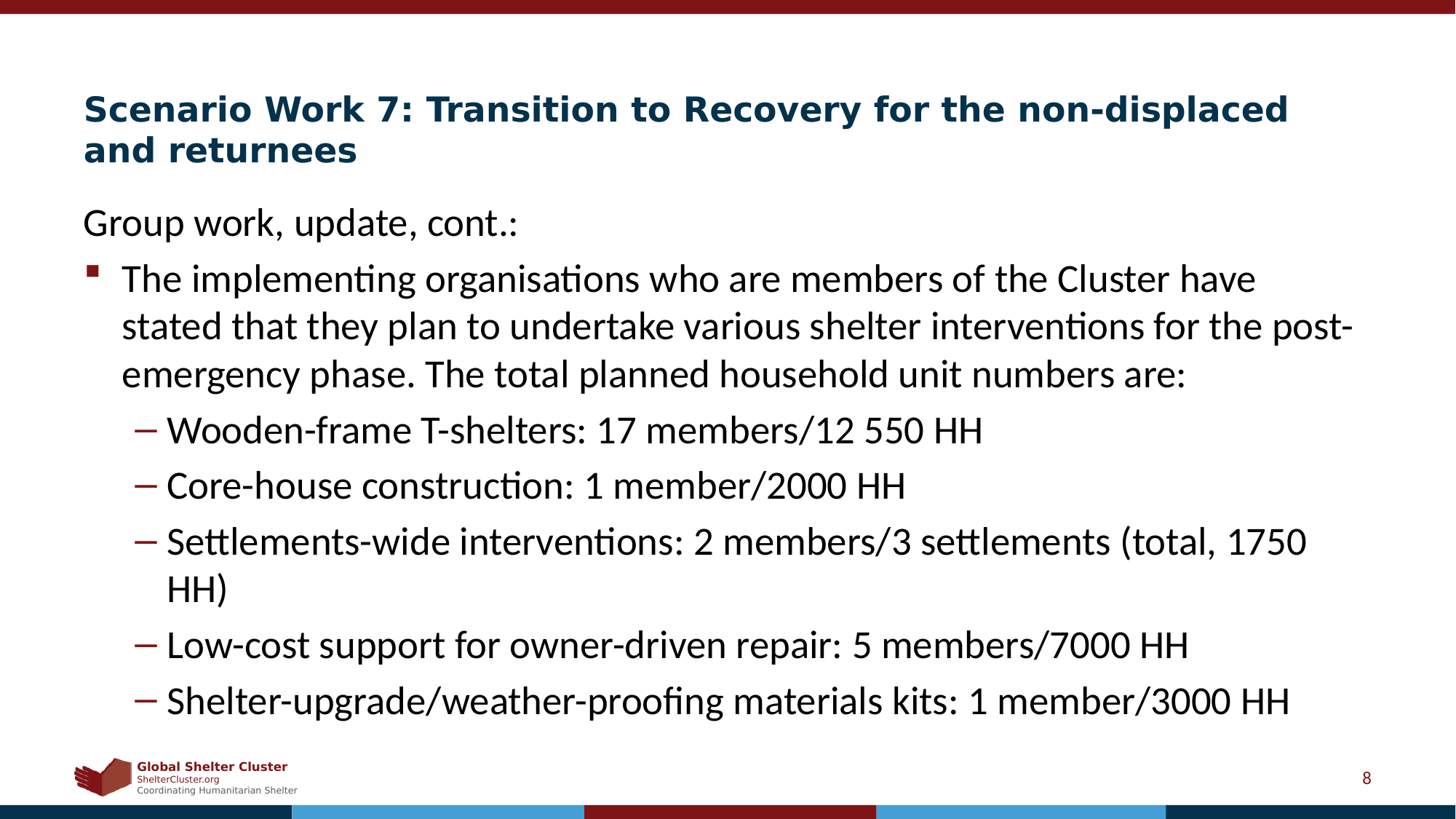

# Scenario Work 7: Transition to Recovery for the non-displaced and returnees
Group work, update, cont.:
The implementing organisations who are members of the Cluster have  stated that they plan to undertake various shelter interventions for the post-emergency phase. The total planned household unit numbers are:
Wooden-frame T-shelters: 17 members/12 550 HH
Core-house construction: 1 member/2000 HH
Settlements-wide interventions: 2 members/3 settlements (total, 1750 HH)
Low-cost support for owner-driven repair: 5 members/7000 HH
Shelter-upgrade/weather-proofing materials kits: 1 member/3000 HH

8